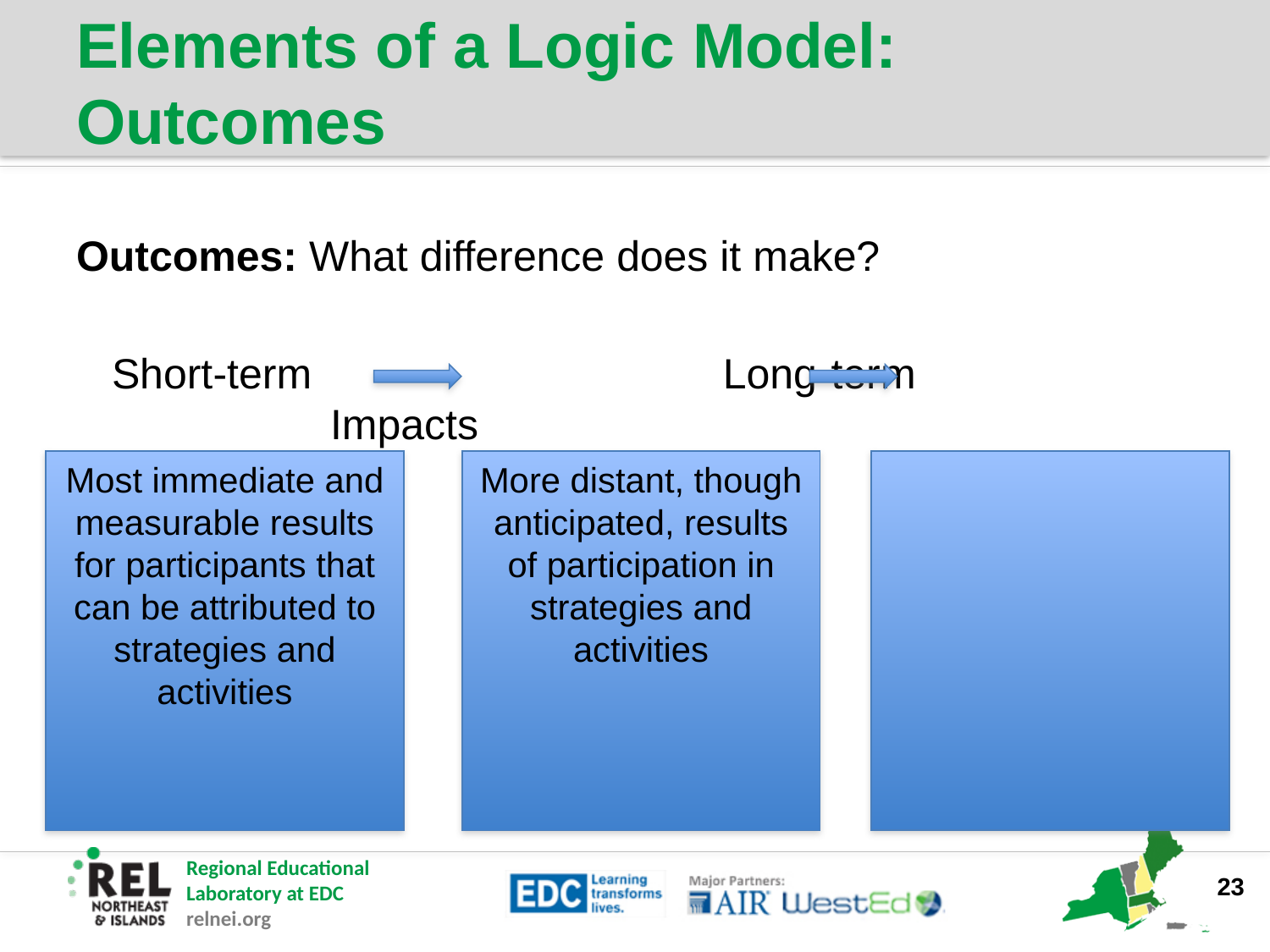

# Elements of a Logic Model: Outcomes
Outcomes: What difference does it make?

   Short-term			 	 Long-term				Impacts

Most immediate and measurable results for participants that can be attributed to strategies and activities
More distant, though anticipated, results of participation in strategies and activities

23